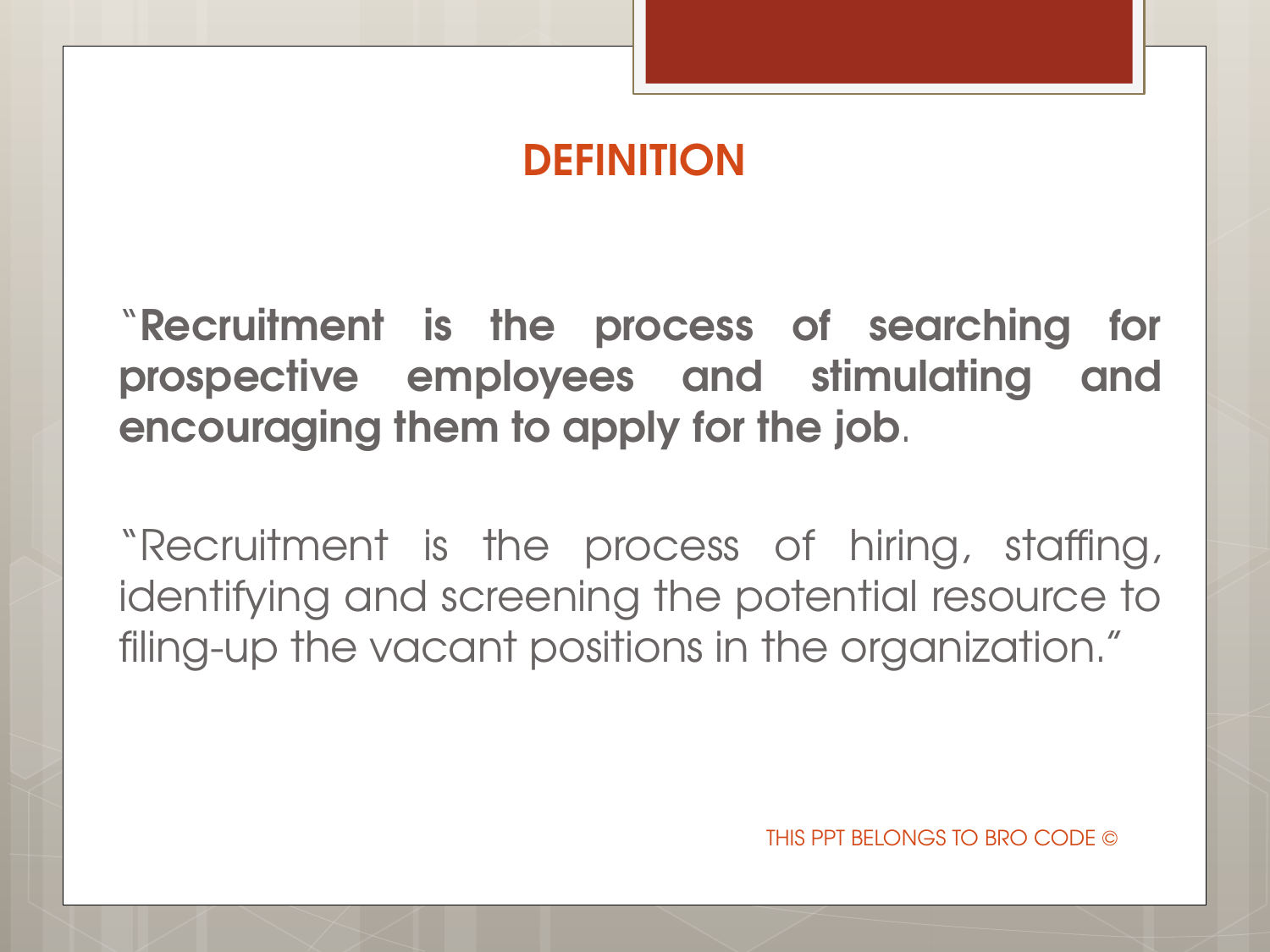

# DEFINITION

“Recruitment is the process of searching for prospective employees and stimulating and encouraging them to apply for the job.

“Recruitment is the process of hiring, staffing, identifying and screening the potential resource to filing-up the vacant positions in the organization.”
THIS PPT BELONGS TO BRO CODE ©